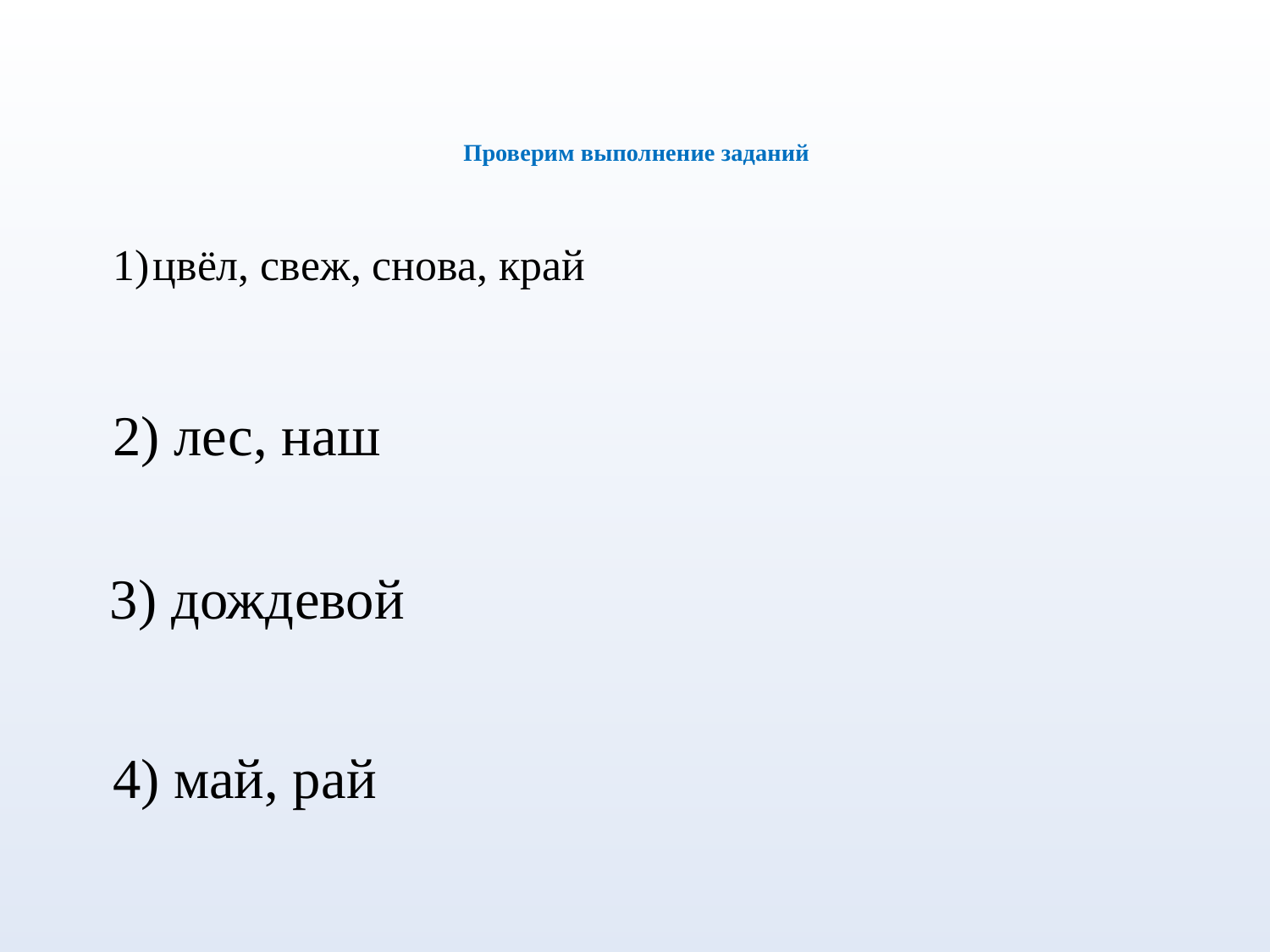

# Проверим выполнение заданий
цвёл, свеж, снова, край

2) лес, наш
3) дождевой
4) май, рай